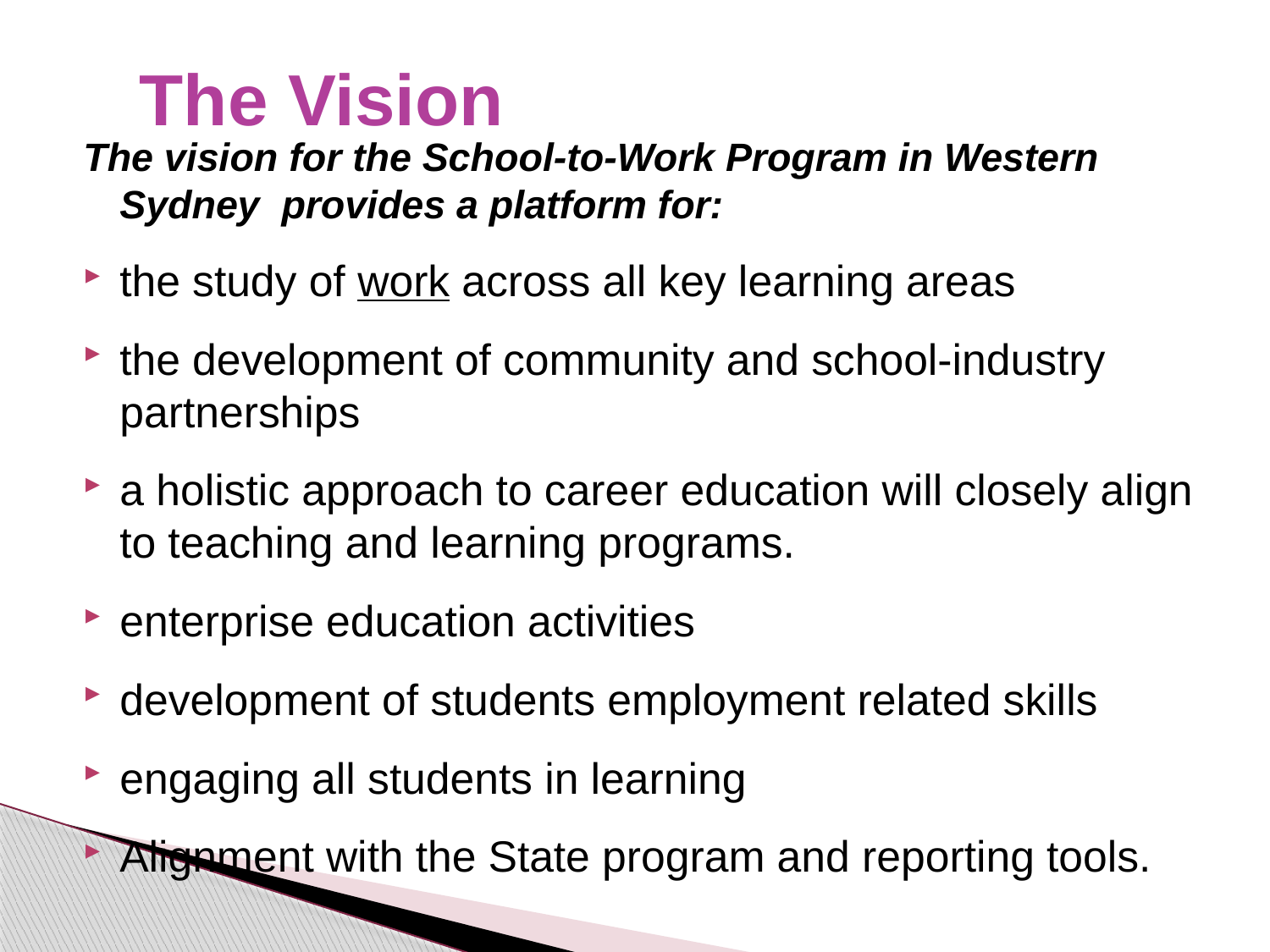

# The Vision
The vision for the School-to-Work Program in Western Sydney  provides a platform for:
the study of work across all key learning areas
the development of community and school-industry partnerships
a holistic approach to career education will closely align to teaching and learning programs.
enterprise education activities
development of students employment related skills
engaging all students in learning
Alignment with the State program and reporting tools.